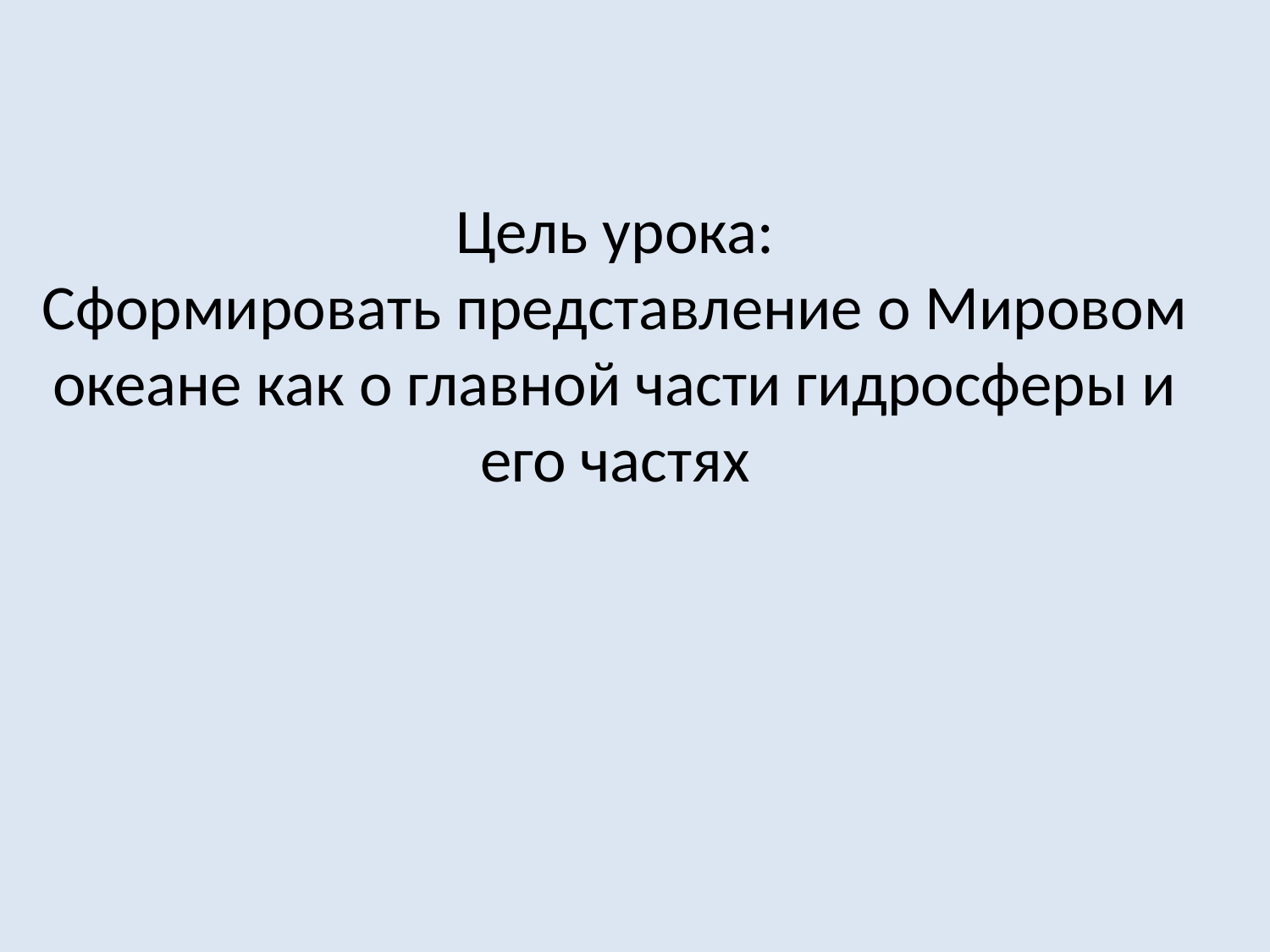

# Цель урока: Сформировать представление о Мировом океане как о главной части гидросферы и его частях